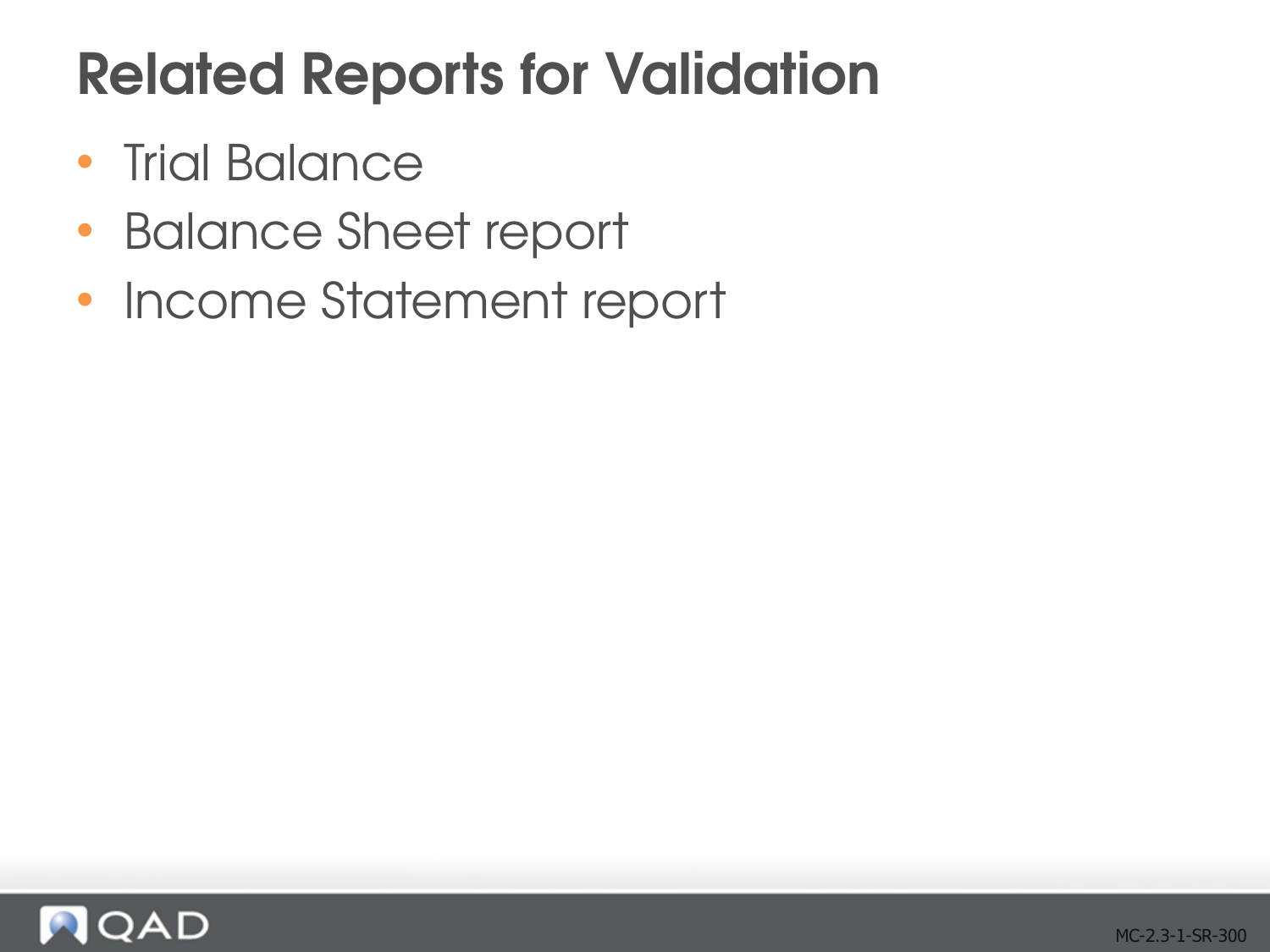

# Related Reports for Validation
Trial Balance
Balance Sheet report
Income Statement report

MC-2.3-1-SR-300